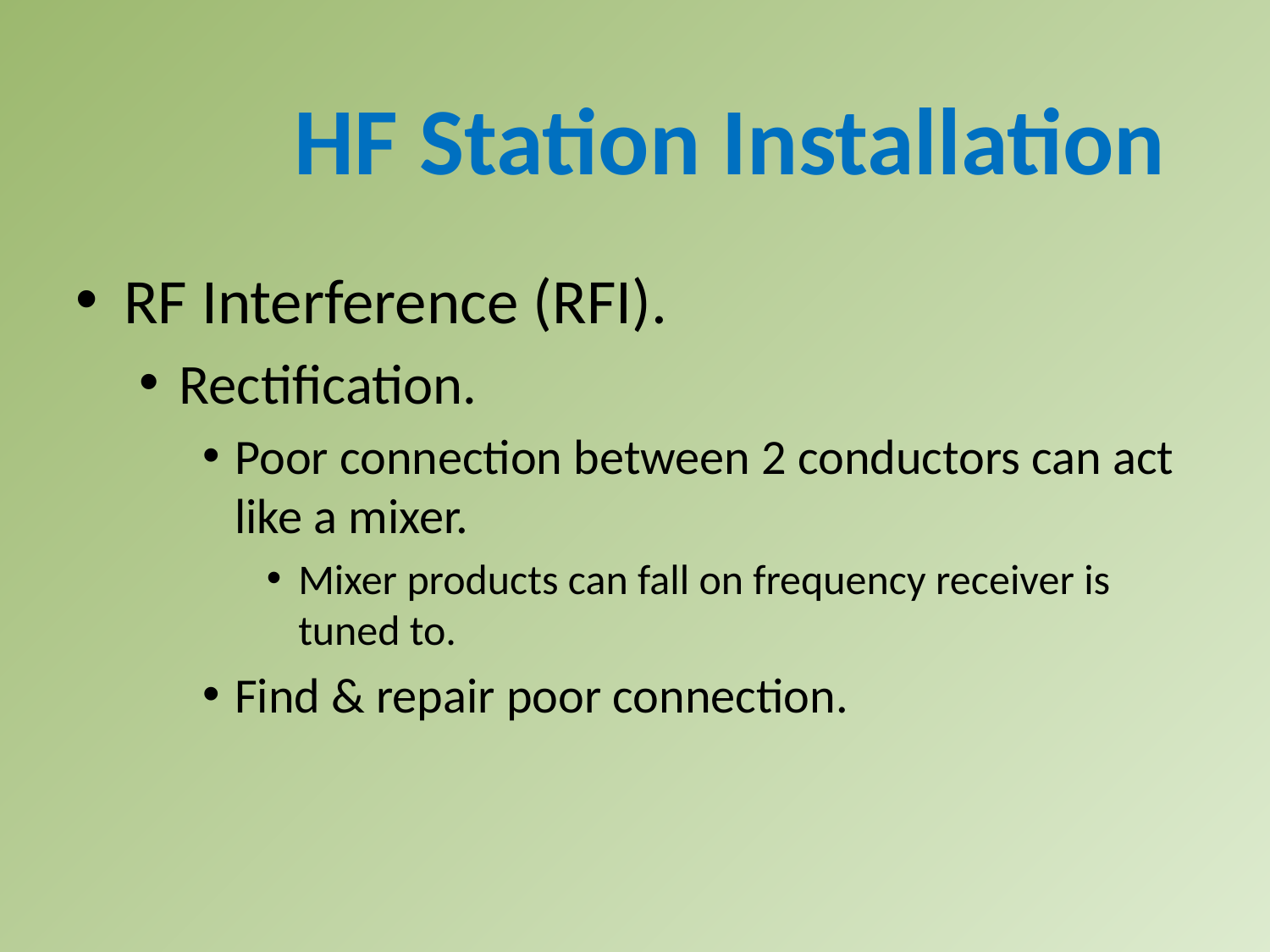

HF Station Installation
RF Interference (RFI).
Rectification.
Poor connection between 2 conductors can act like a mixer.
Mixer products can fall on frequency receiver is tuned to.
Find & repair poor connection.